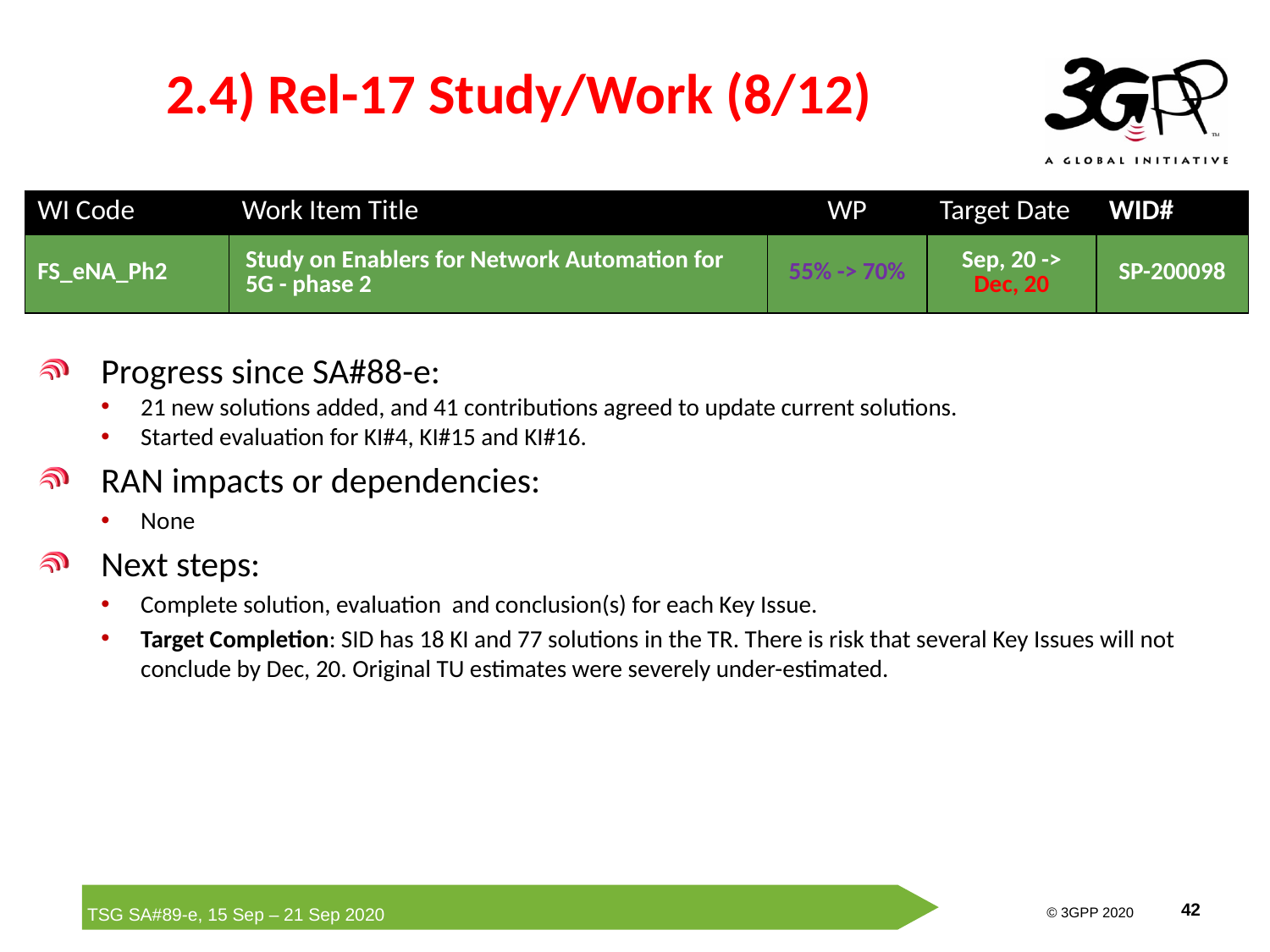

# 2.4) Rel-17 Study/Work (8/12)
| WI Code | Work Item Title | WP | Target Date | WID# |
| --- | --- | --- | --- | --- |
| FS\_eNA\_Ph2 | Study on Enablers for Network Automation for 5G - phase 2 | 55% -> 70% | Sep, 20 -> Dec, 20 | SP-200098 |
Progress since SA#88-e:
21 new solutions added, and 41 contributions agreed to update current solutions.
Started evaluation for KI#4, KI#15 and KI#16.
RAN impacts or dependencies:
None
Next steps:
Complete solution, evaluation  and conclusion(s) for each Key Issue.
Target Completion: SID has 18 KI and 77 solutions in the TR. There is risk that several Key Issues will not conclude by Dec, 20. Original TU estimates were severely under-estimated.